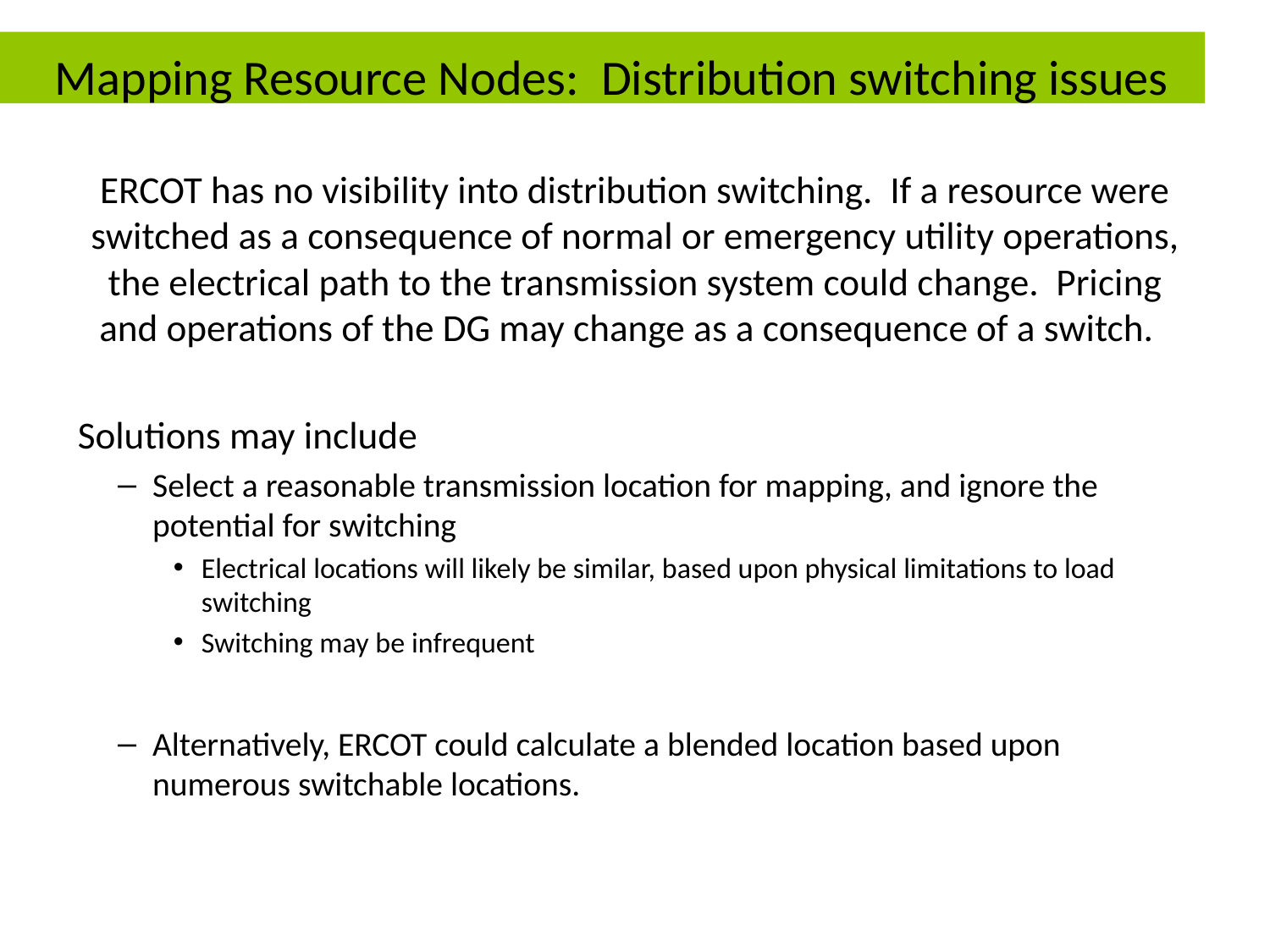

# Mapping Resource Nodes:  Distribution switching issues
ERCOT has no visibility into distribution switching.  If a resource were switched as a consequence of normal or emergency utility operations, the electrical path to the transmission system could change.  Pricing and operations of the DG may change as a consequence of a switch.

Solutions may include
Select a reasonable transmission location for mapping, and ignore the potential for switching
Electrical locations will likely be similar, based upon physical limitations to load switching
Switching may be infrequent

Alternatively, ERCOT could calculate a blended location based upon numerous switchable locations.